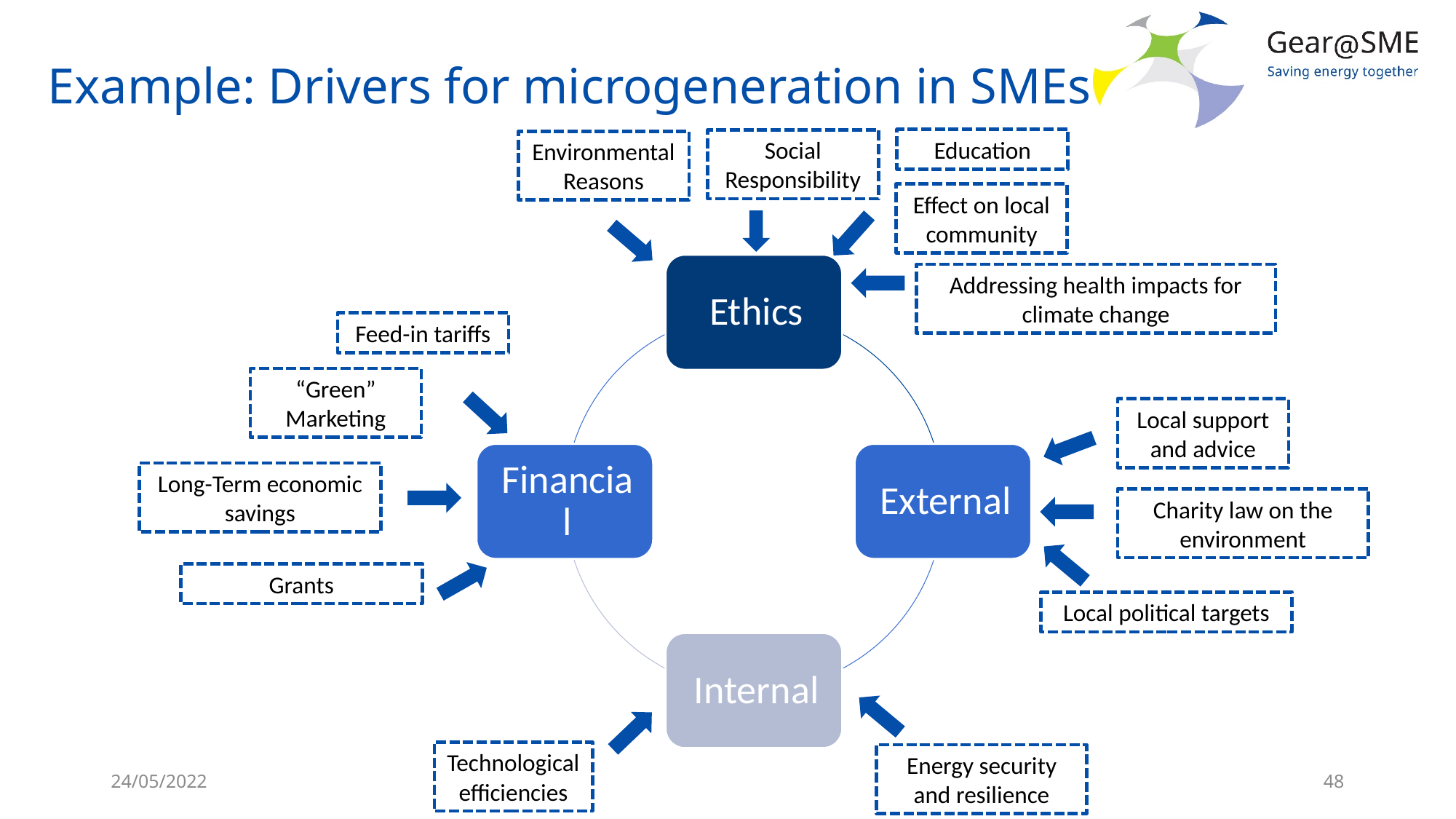

# Example: Drivers for microgeneration in SMEs
Education
Social Responsibility
Environmental Reasons
Effect on local community

Ethics
External
Internal
Financial
Addressing health impacts for climate change

Feed-in tariffs
“Green” Marketing
Local support and advice

Long-Term economic savings

Charity law on the environment

Grants

Local political targets

Technological efficiencies
Energy security and resilience

24/05/2022
48